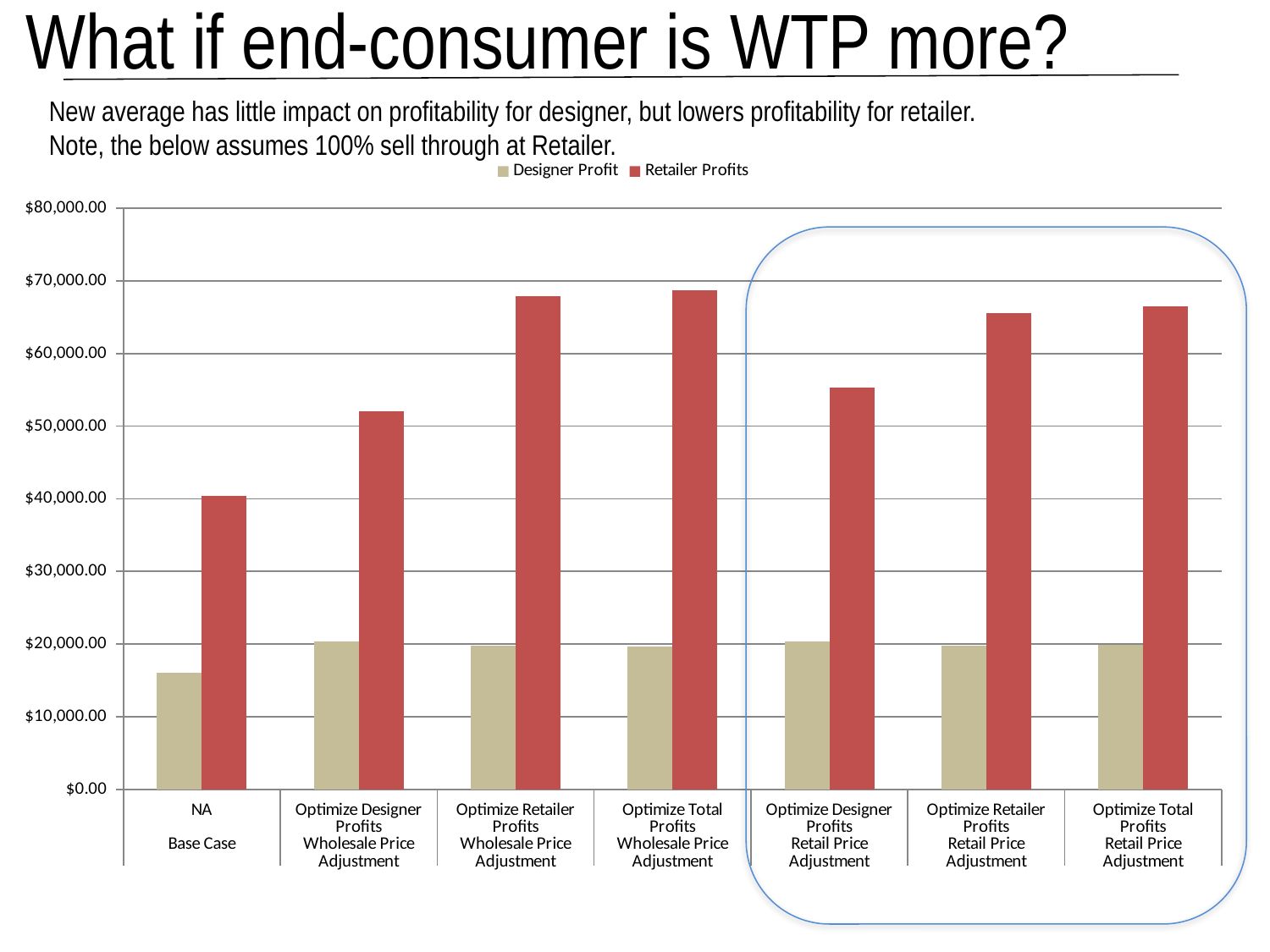

# What if end-consumer is WTP more?
New average has little impact on profitability for designer, but lowers profitability for retailer.
Note, the below assumes 100% sell through at Retailer.

### Chart

| Category | Designer Profit | Retailer Profits |
|---|---|---|
| NA | 16008.48 | 40398.08 |
| Optimize Designer Profits | 20371.98 | 51999.73 |
| Optimize Retailer Profits | 19834.66 | 67836.93 |
| Optimize Total Profits | 19691.33 | 68663.58 |
| Optimize Designer Profits | 20403.13 | 55375.76 |
| Optimize Retailer Profits | 19780.68 | 65611.26 |
| Optimize Total Profits | 19900.61 | 66448.25 |